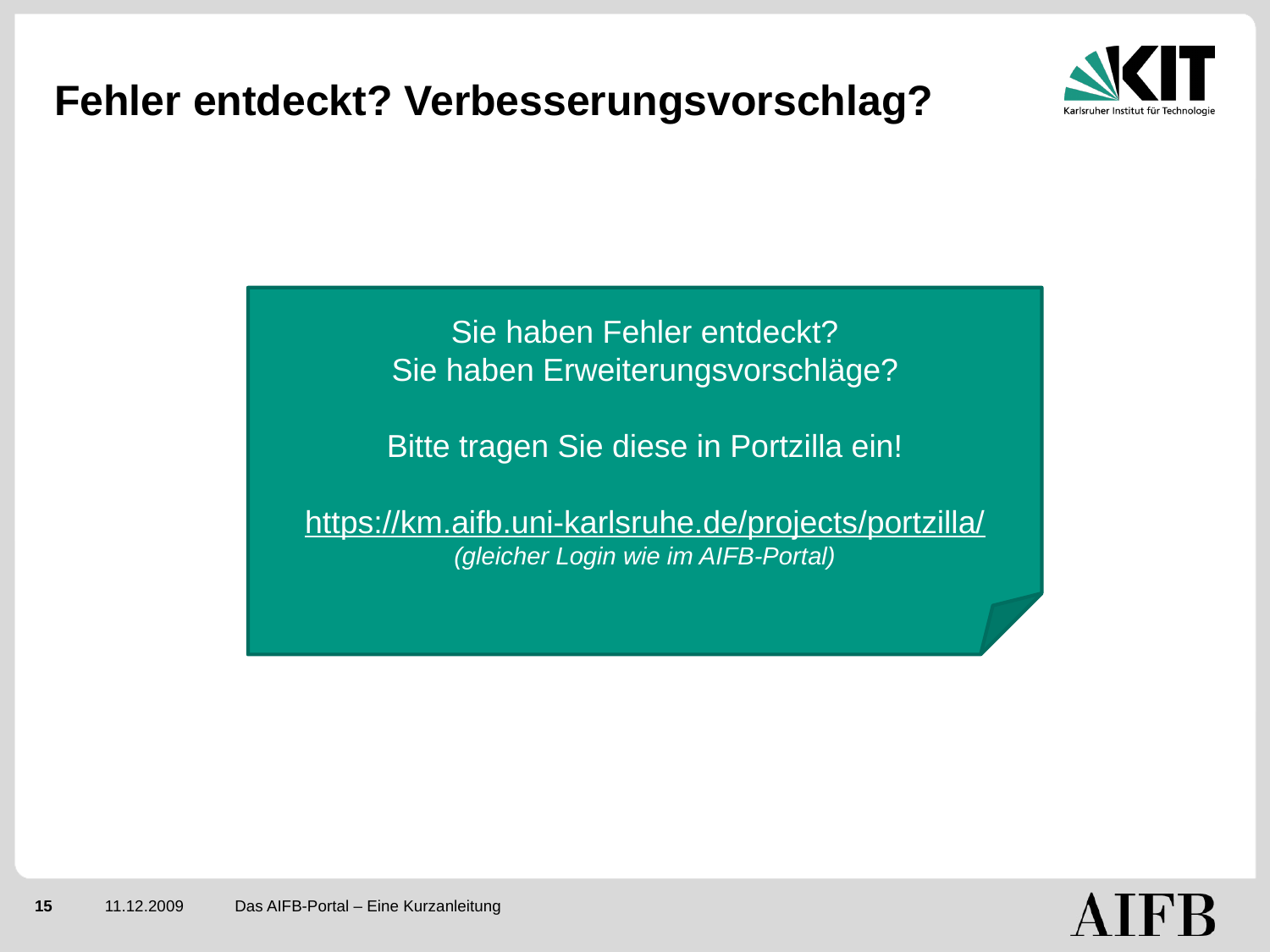

# Fehler entdeckt? Verbesserungsvorschlag?
Sie haben Fehler entdeckt?
Sie haben Erweiterungsvorschläge?

Bitte tragen Sie diese in Portzilla ein!

https://km.aifb.uni-karlsruhe.de/projects/portzilla/
(gleicher Login wie im AIFB-Portal)
Das AIFB-Portal – Eine Kurzanleitung